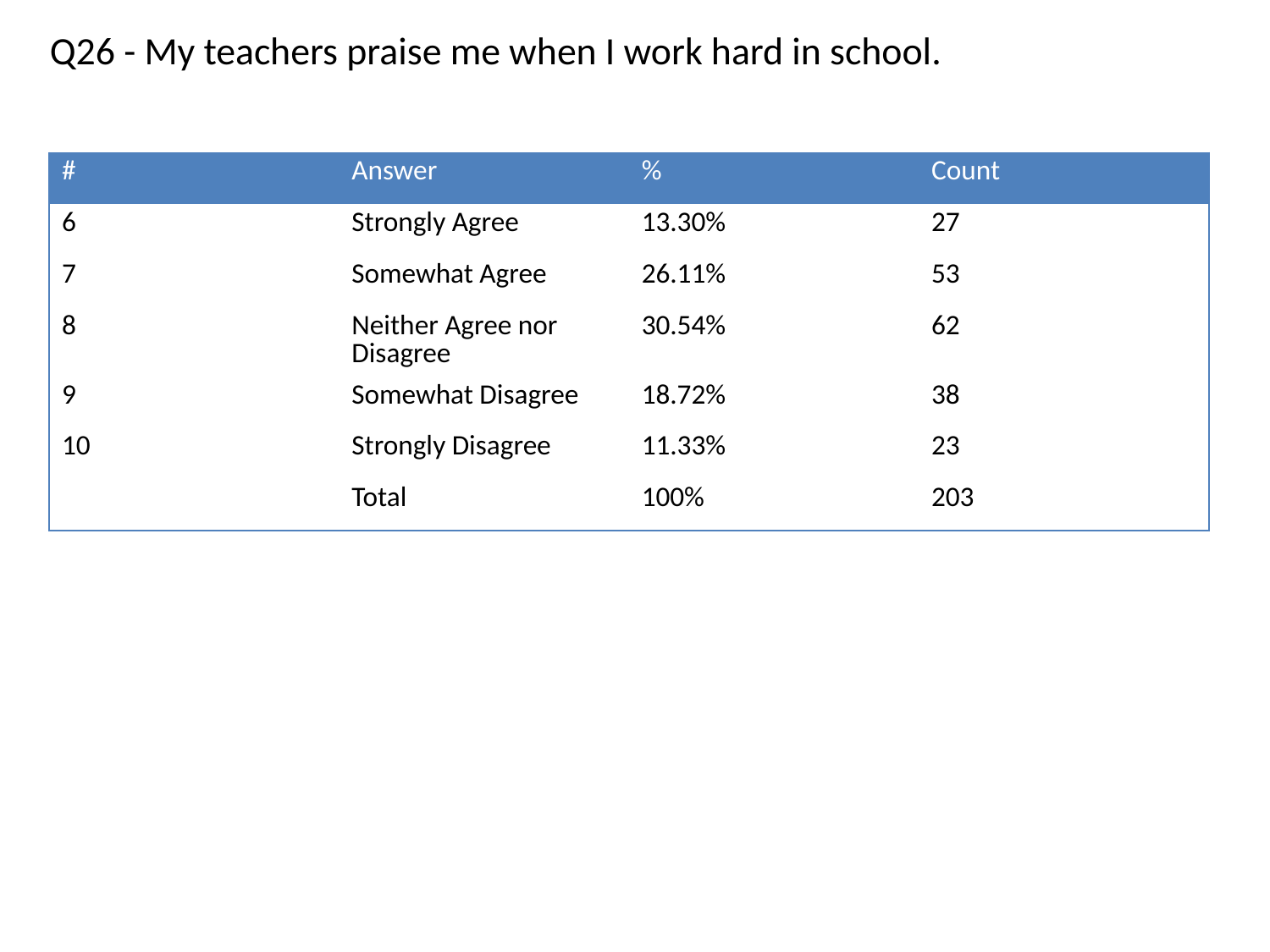

Q26 - My teachers praise me when I work hard in school.
| # | Answer | % | Count |
| --- | --- | --- | --- |
| 6 | Strongly Agree | 13.30% | 27 |
| 7 | Somewhat Agree | 26.11% | 53 |
| 8 | Neither Agree nor Disagree | 30.54% | 62 |
| 9 | Somewhat Disagree | 18.72% | 38 |
| 10 | Strongly Disagree | 11.33% | 23 |
|  | Total | 100% | 203 |